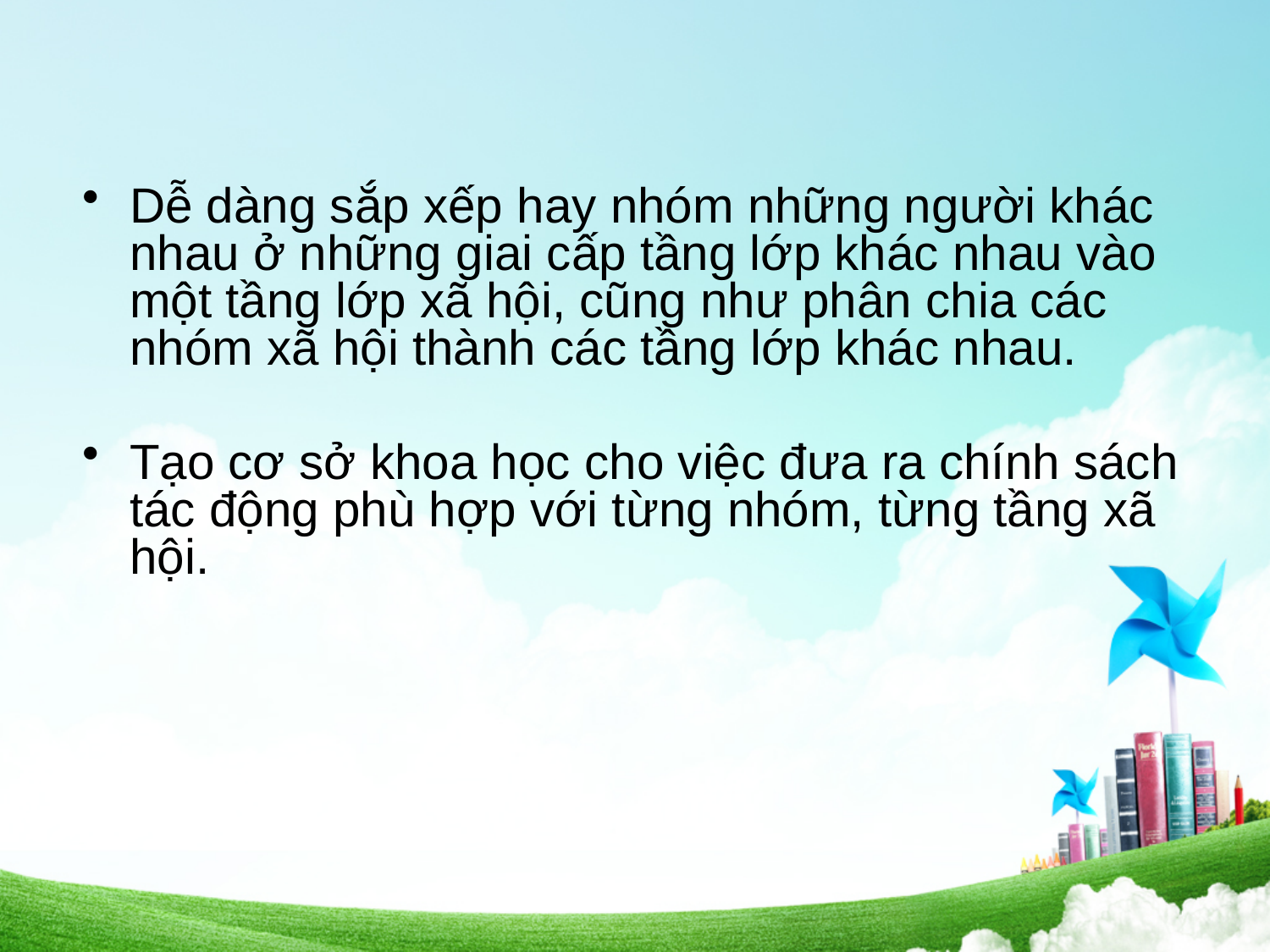

Dễ dàng sắp xếp hay nhóm những người khác nhau ở những giai cấp tầng lớp khác nhau vào một tầng lớp xã hội, cũng như phân chia các nhóm xã hội thành các tầng lớp khác nhau.

Tạo cơ sở khoa học cho việc đưa ra chính sách tác động phù hợp với từng nhóm, từng tầng xã hội.